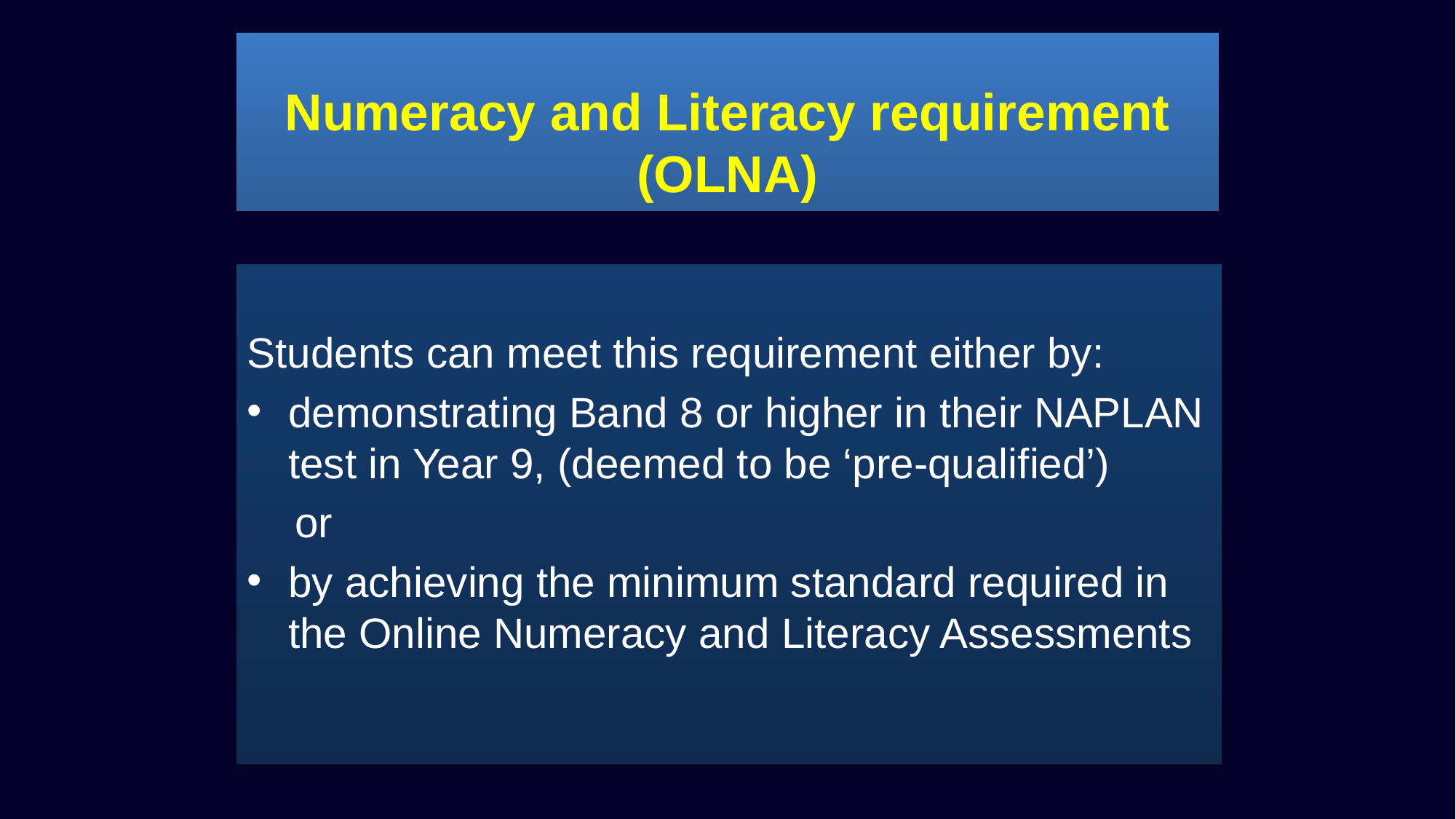

Numeracy and Literacy requirement (OLNA)

Students can meet this requirement either by:
demonstrating Band 8 or higher in their NAPLAN test in Year 9, (deemed to be ‘pre-qualified’)
or
by achieving the minimum standard required in the Online Numeracy and Literacy Assessments